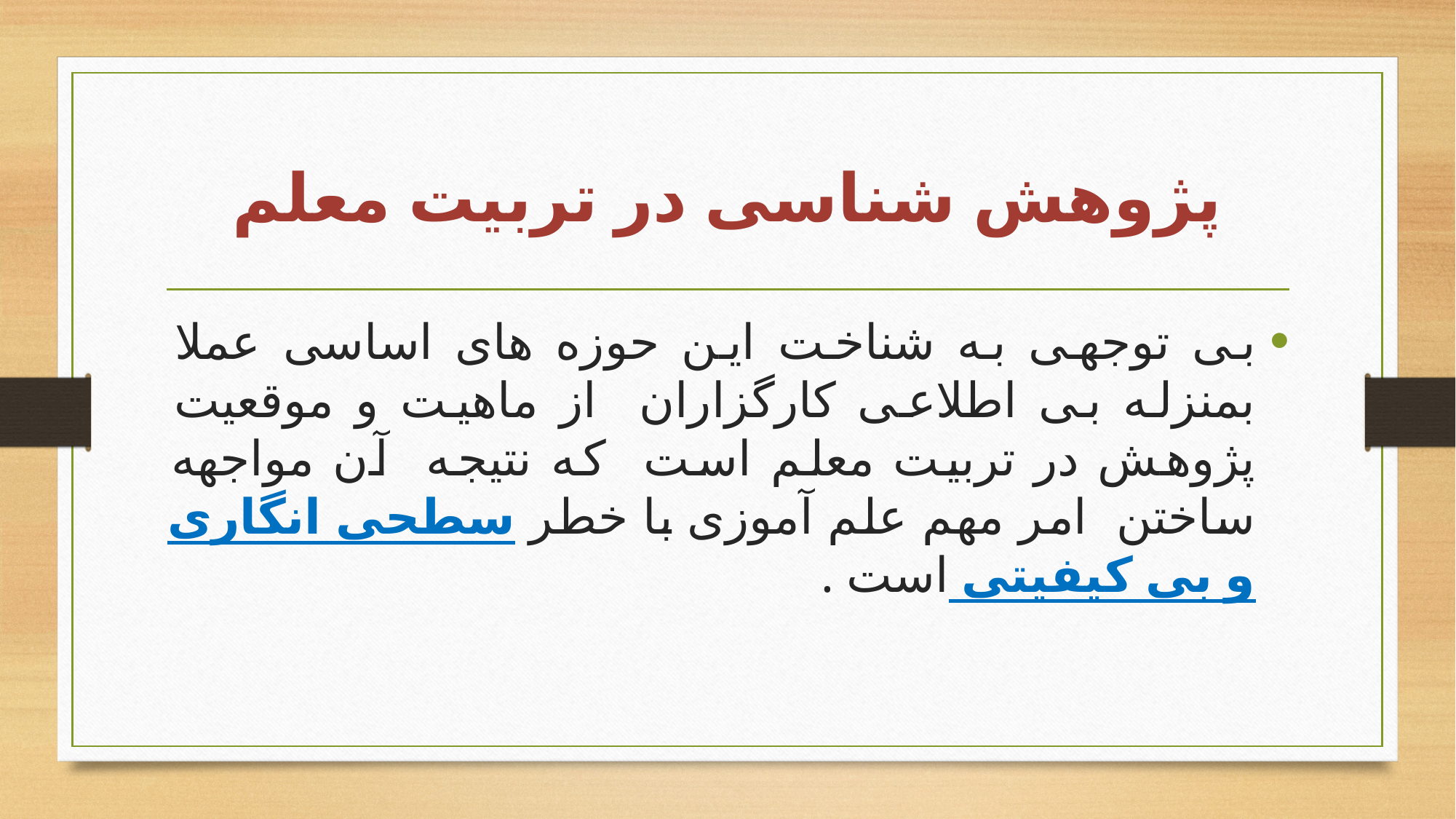

# پژوهش شناسی در تربیت معلم
بی توجهی به شناخت این حوزه های اساسی عملا بمنزله بی اطلاعی کارگزاران  از ماهیت و موقعیت پژوهش در تربیت معلم است  که نتیجه  آن مواجهه ساختن  امر مهم علم آموزی با خطر سطحی انگاری و بی کیفیتی است .